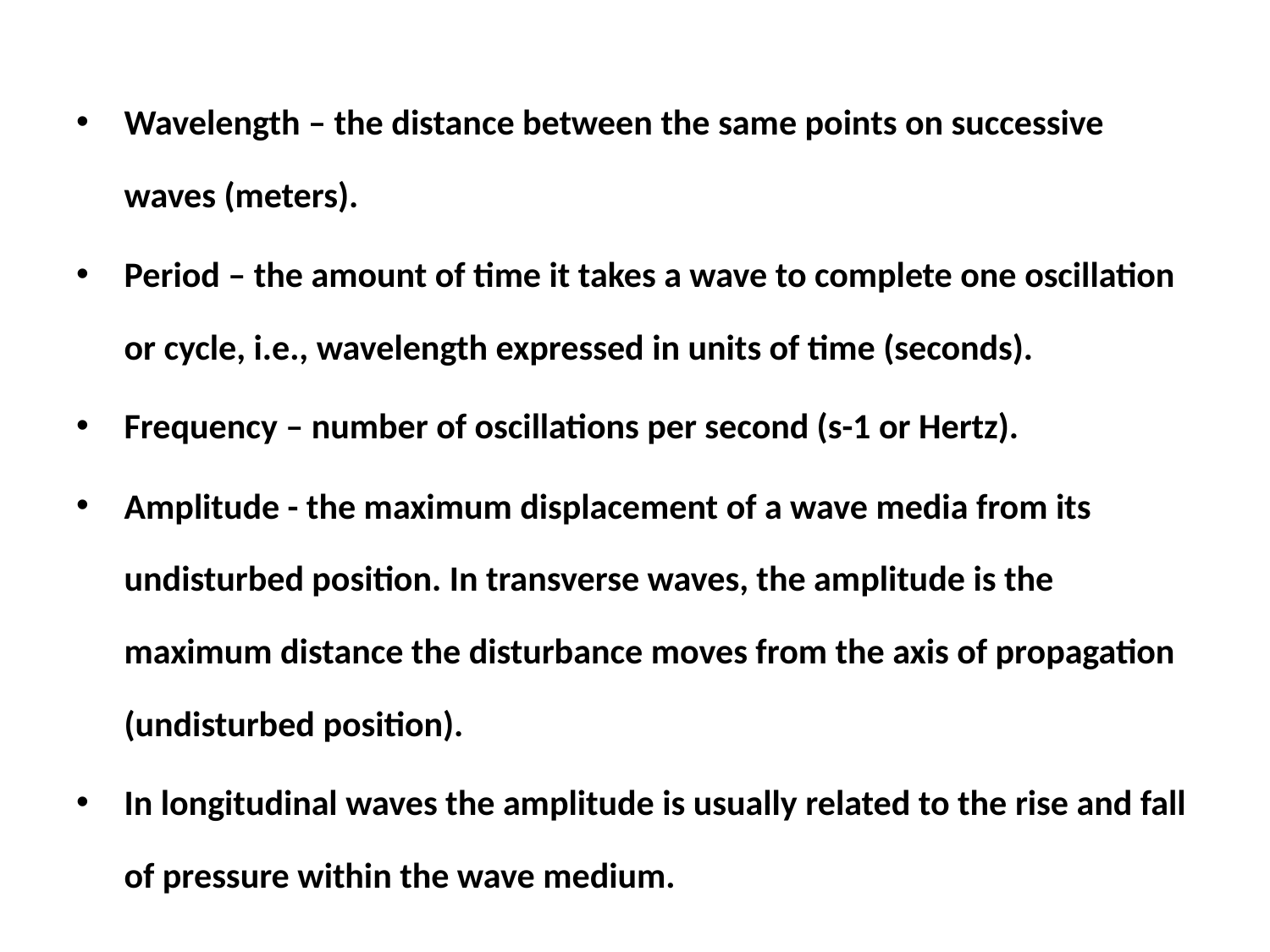

Wavelength – the distance between the same points on successive waves (meters).
Period – the amount of time it takes a wave to complete one oscillation or cycle, i.e., wavelength expressed in units of time (seconds).
Frequency – number of oscillations per second (s-1 or Hertz).
Amplitude - the maximum displacement of a wave media from its undisturbed position. In transverse waves, the amplitude is the maximum distance the disturbance moves from the axis of propagation (undisturbed position).
In longitudinal waves the amplitude is usually related to the rise and fall of pressure within the wave medium.